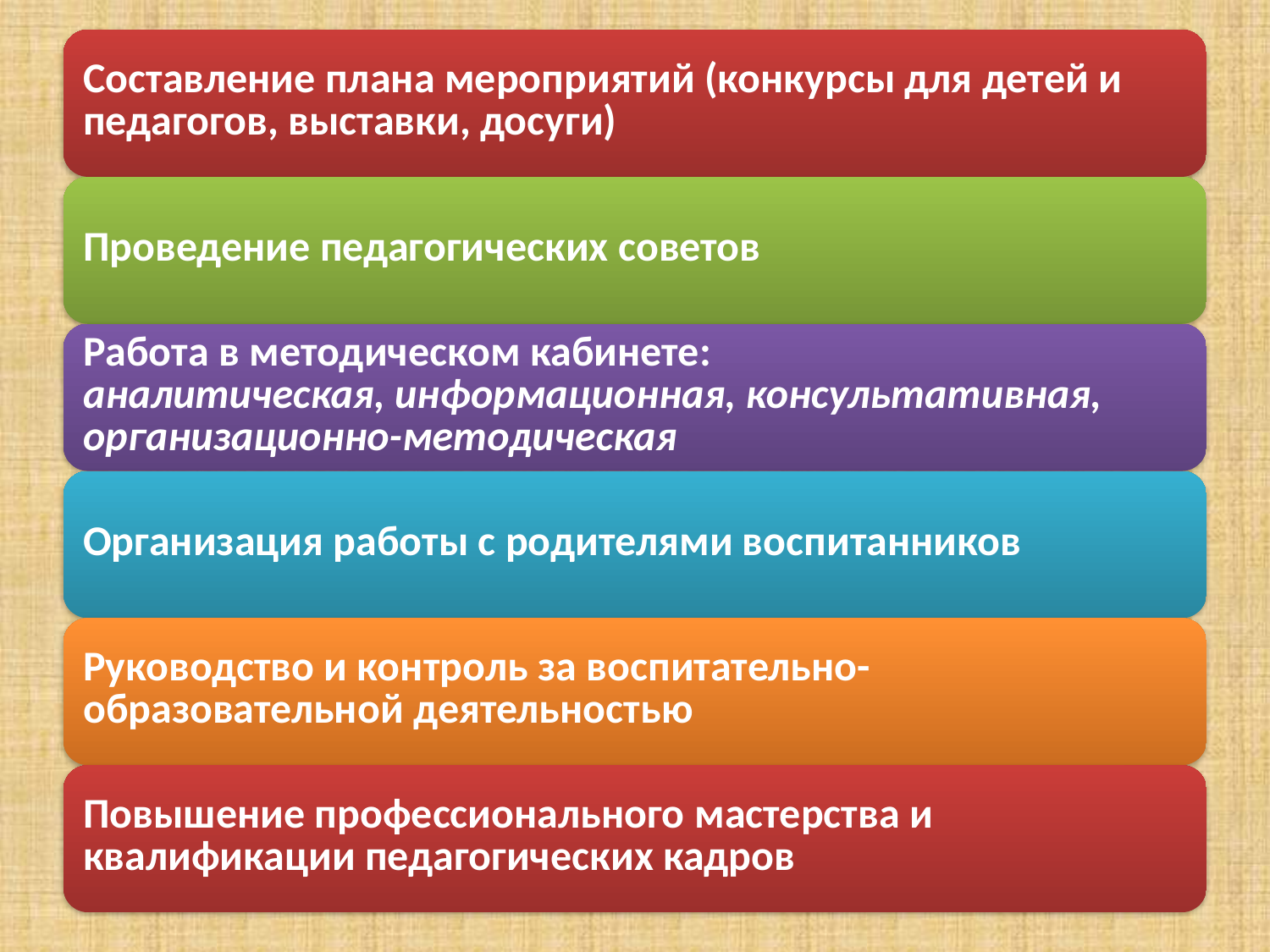

Составление плана мероприятий (конкурсы для детей и педагогов, выставки, досуги)
Проведение педагогических советов
Работа в методическом кабинете:
аналитическая, информационная, консультативная, организационно-методическая
Организация работы с родителями воспитанников
Руководство и контроль за воспитательно-образовательной деятельностью
Повышение профессионального мастерства и квалификации педагогических кадров